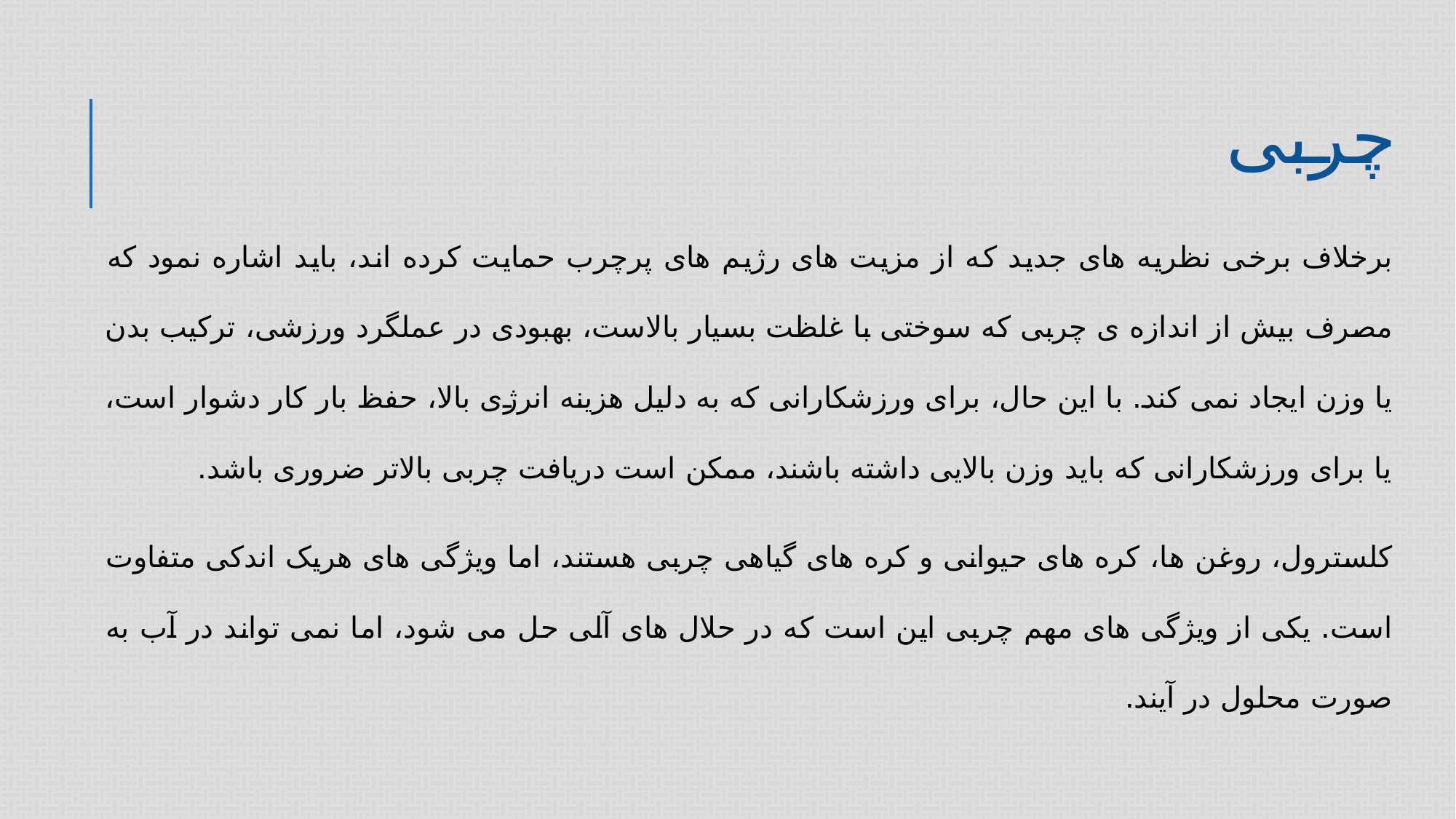

# چربی
برخلاف برخی نظریه های جدید که از مزیت های رژیم های پرچرب حمایت کرده اند، باید اشاره نمود که مصرف بیش از اندازه ی چربی که سوختی با غلظت بسیار بالاست، بهبودی در عملگرد ورزشی، ترکیب بدن یا وزن ایجاد نمی کند. با این حال، برای ورزشکارانی که به دلیل هزینه انرژی بالا، حفظ بار کار دشوار است، یا برای ورزشکارانی که باید وزن بالایی داشته باشند، ممکن است دریافت چربی بالاتر ضروری باشد.
کلسترول، روغن ها، کره های حیوانی و کره های گیاهی چربی هستند، اما ویژگی های هریک اندکی متفاوت است. یکی از ویژگی های مهم چربی این است که در حلال های آلی حل می شود، اما نمی تواند در آب به صورت محلول در آیند.